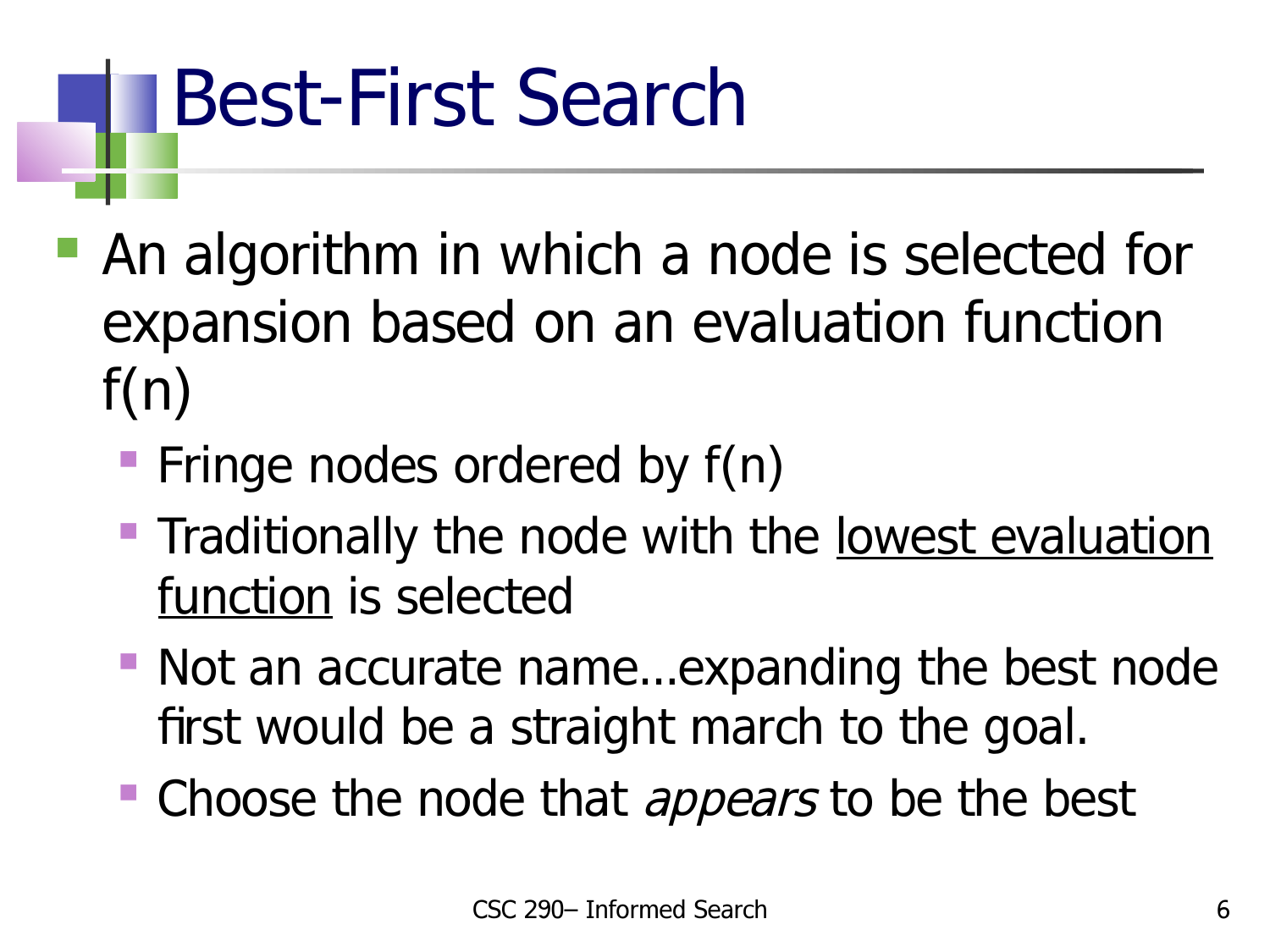

# Best-First Search
An algorithm in which a node is selected for expansion based on an evaluation function f(n)
Fringe nodes ordered by f(n)
Traditionally the node with the lowest evaluation function is selected
Not an accurate name…expanding the best node first would be a straight march to the goal.
Choose the node that appears to be the best